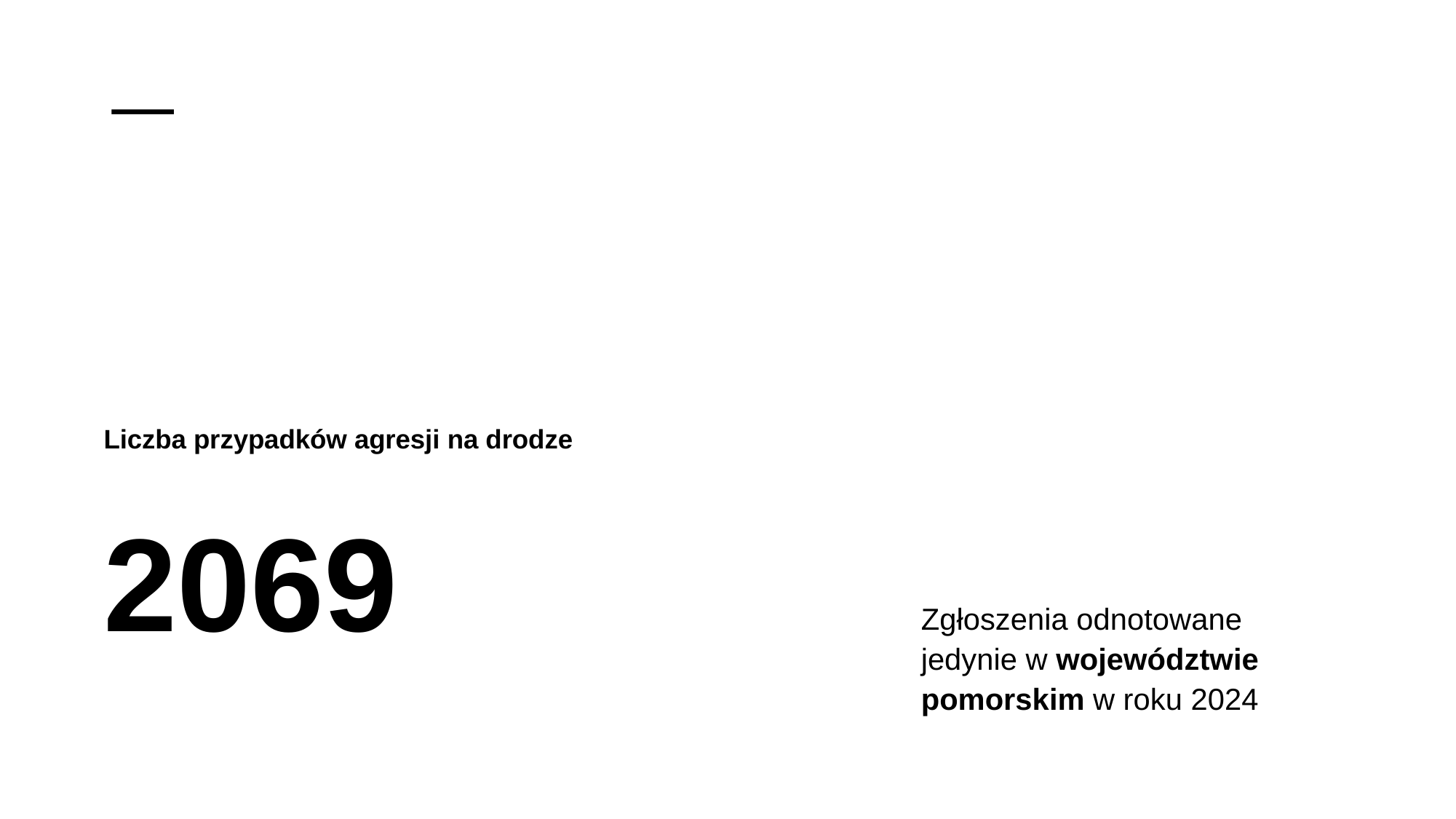

Liczba przypadków agresji na drodze
2069

# Zgłoszenia odnotowane jedynie w województwie pomorskim w roku 2024